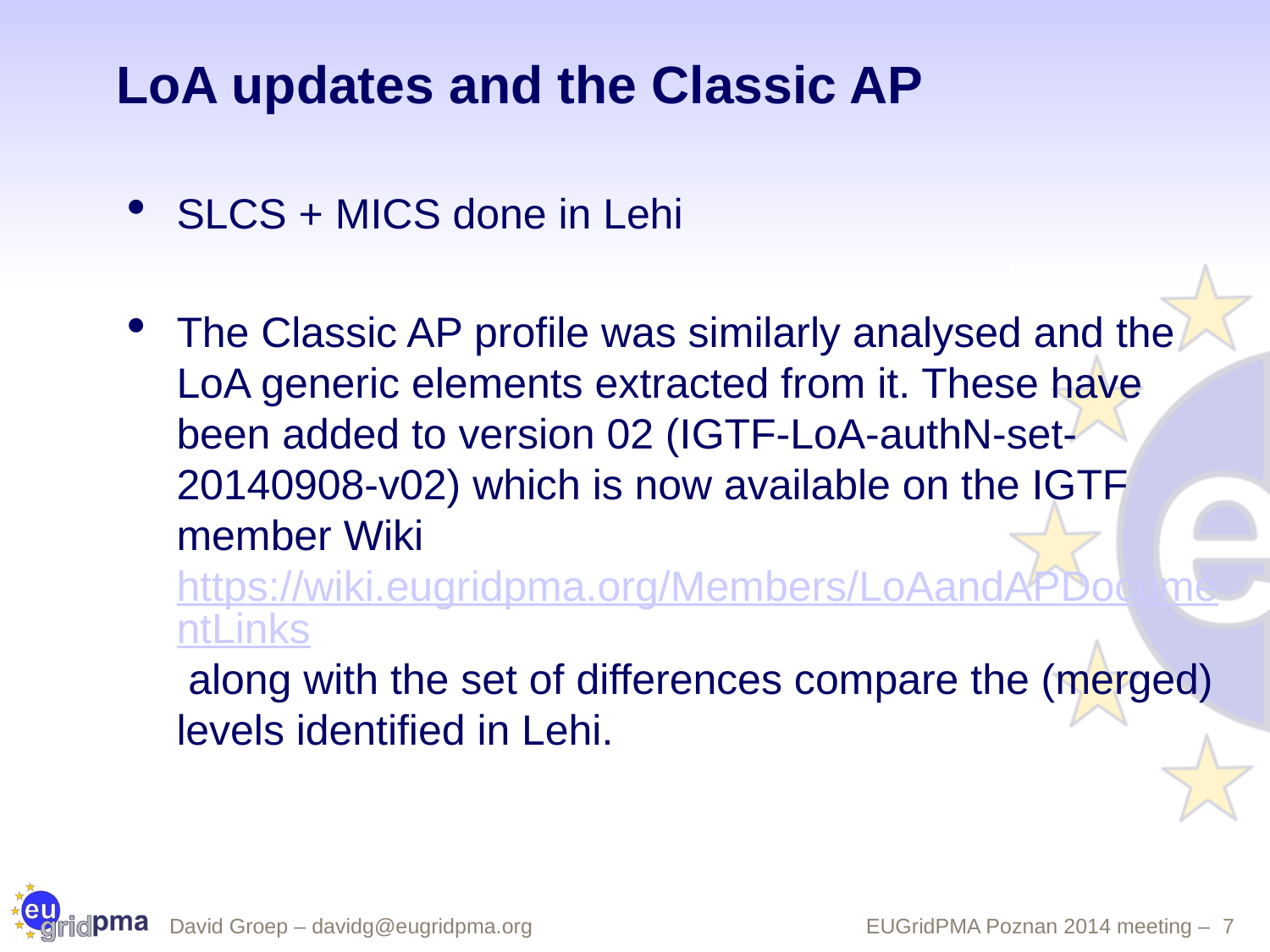

# LoA updates and the Classic AP
SLCS + MICS done in Lehi

The Classic AP profile was similarly analysed and the LoA generic elements extracted from it. These have been added to version 02 (IGTF-LoA-authN-set-20140908-v02) which is now available on the IGTF member Wiki https://wiki.eugridpma.org/Members/LoAandAPDocumentLinks along with the set of differences compare the (merged) levels identified in Lehi.